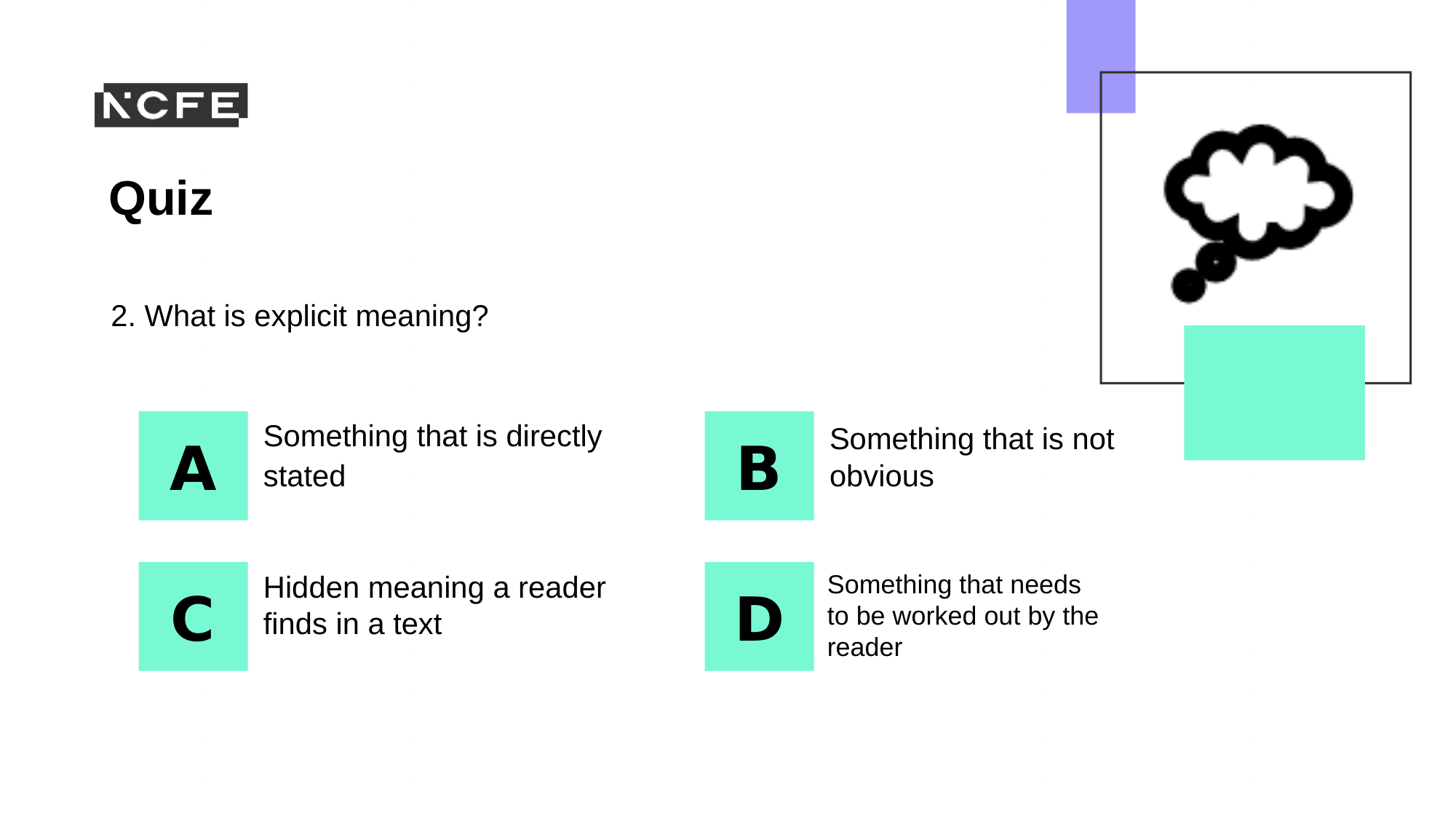

2. What is explicit meaning?
Something that is directly
stated

Something that is not obvious
Hidden meaning a reader finds in a text
Something that needs to be worked out by the reader